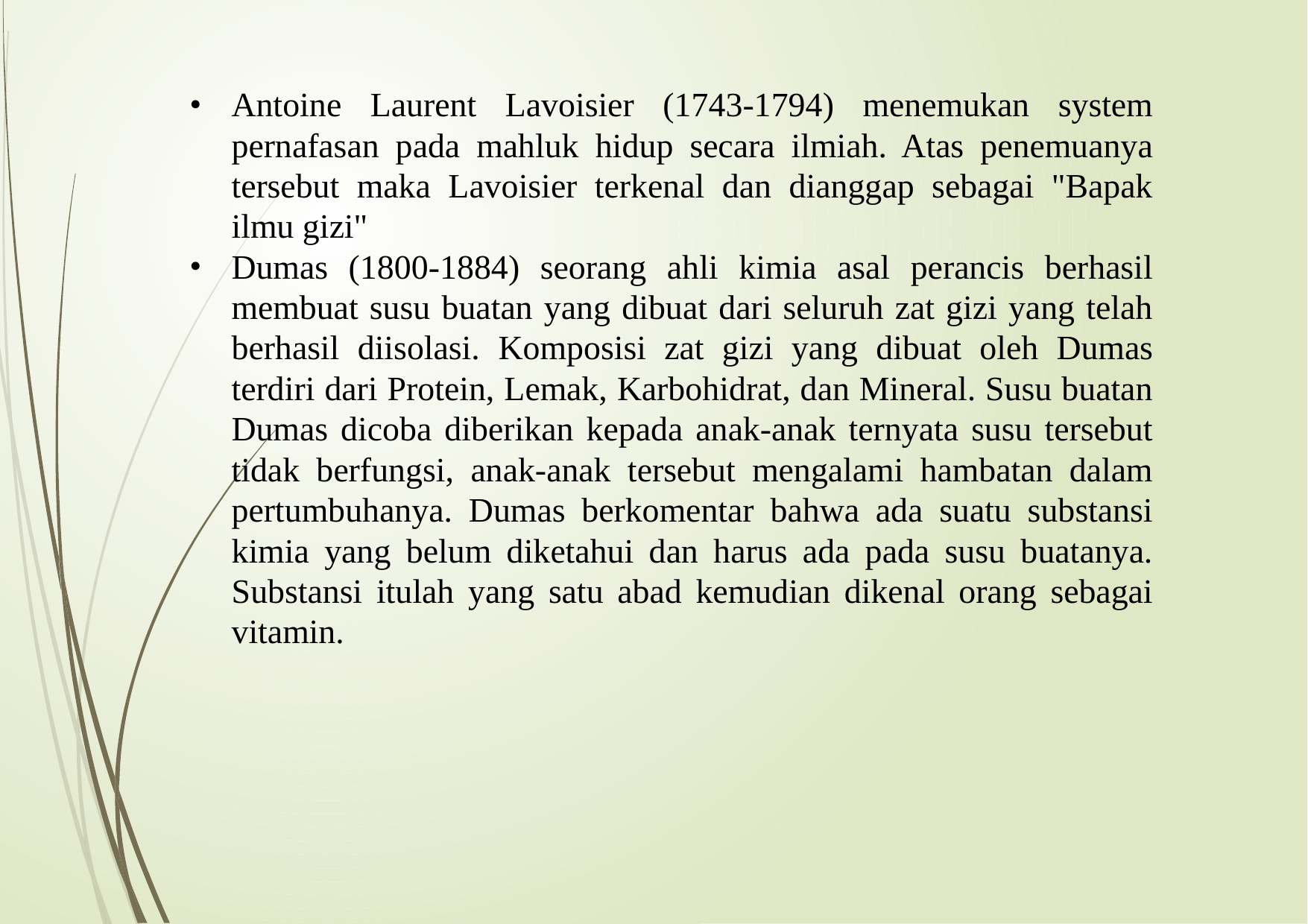

Antoine Laurent Lavoisier (1743-1794) menemukan system pernafasan pada mahluk hidup secara ilmiah. Atas penemuanya tersebut maka Lavoisier terkenal dan dianggap sebagai "Bapak ilmu gizi"
Dumas (1800-1884) seorang ahli kimia asal perancis berhasil membuat susu buatan yang dibuat dari seluruh zat gizi yang telah berhasil diisolasi. Komposisi zat gizi yang dibuat oleh Dumas terdiri dari Protein, Lemak, Karbohidrat, dan Mineral. Susu buatan Dumas dicoba diberikan kepada anak-anak ternyata susu tersebut tidak berfungsi, anak-anak tersebut mengalami hambatan dalam pertumbuhanya. Dumas berkomentar bahwa ada suatu substansi kimia yang belum diketahui dan harus ada pada susu buatanya. Substansi itulah yang satu abad kemudian dikenal orang sebagai vitamin.